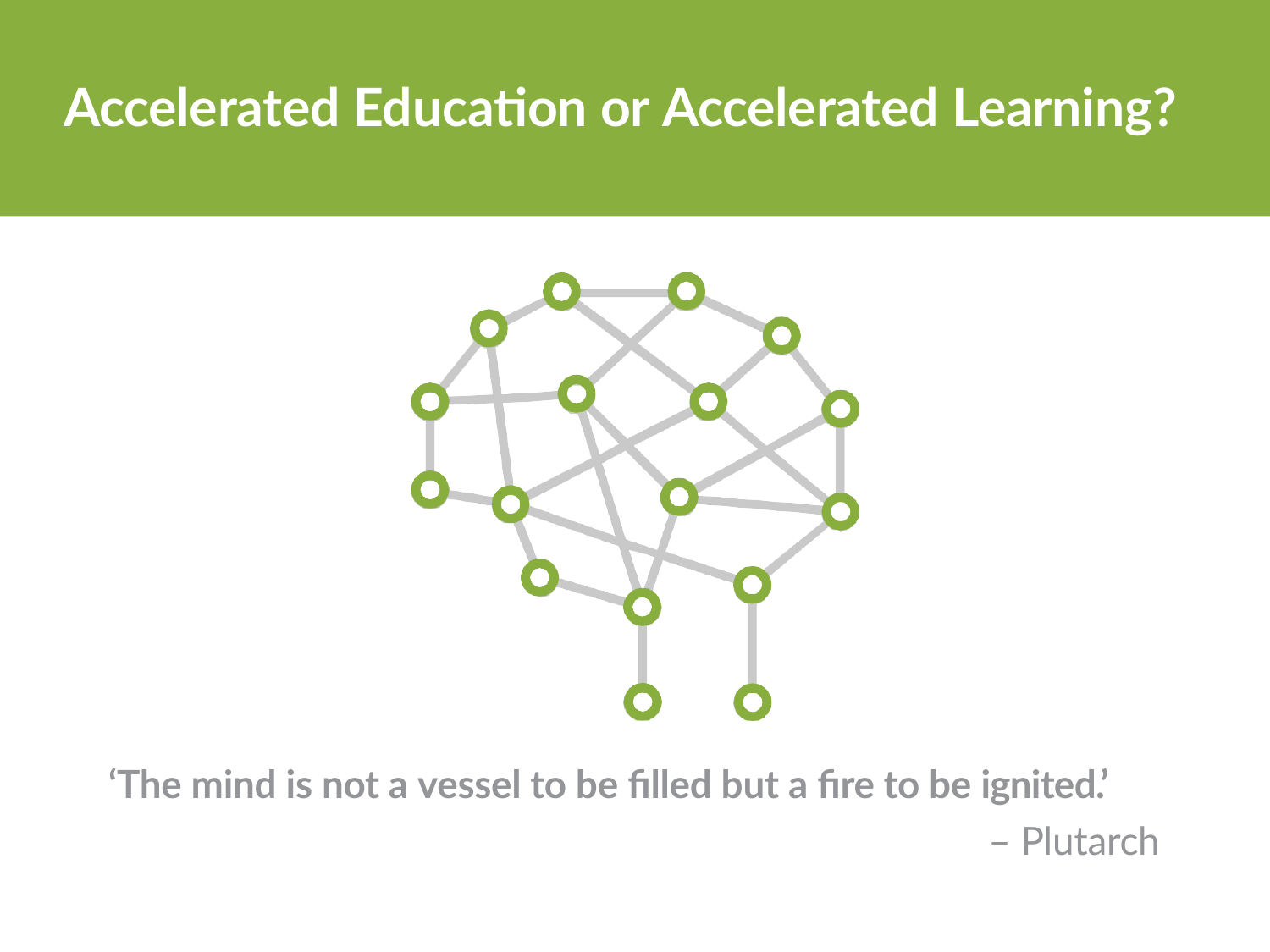

# Accelerated Education or Accelerated Learning?

‘The mind is not a vessel to be filled but a fire to be ignited.’
– Plutarch